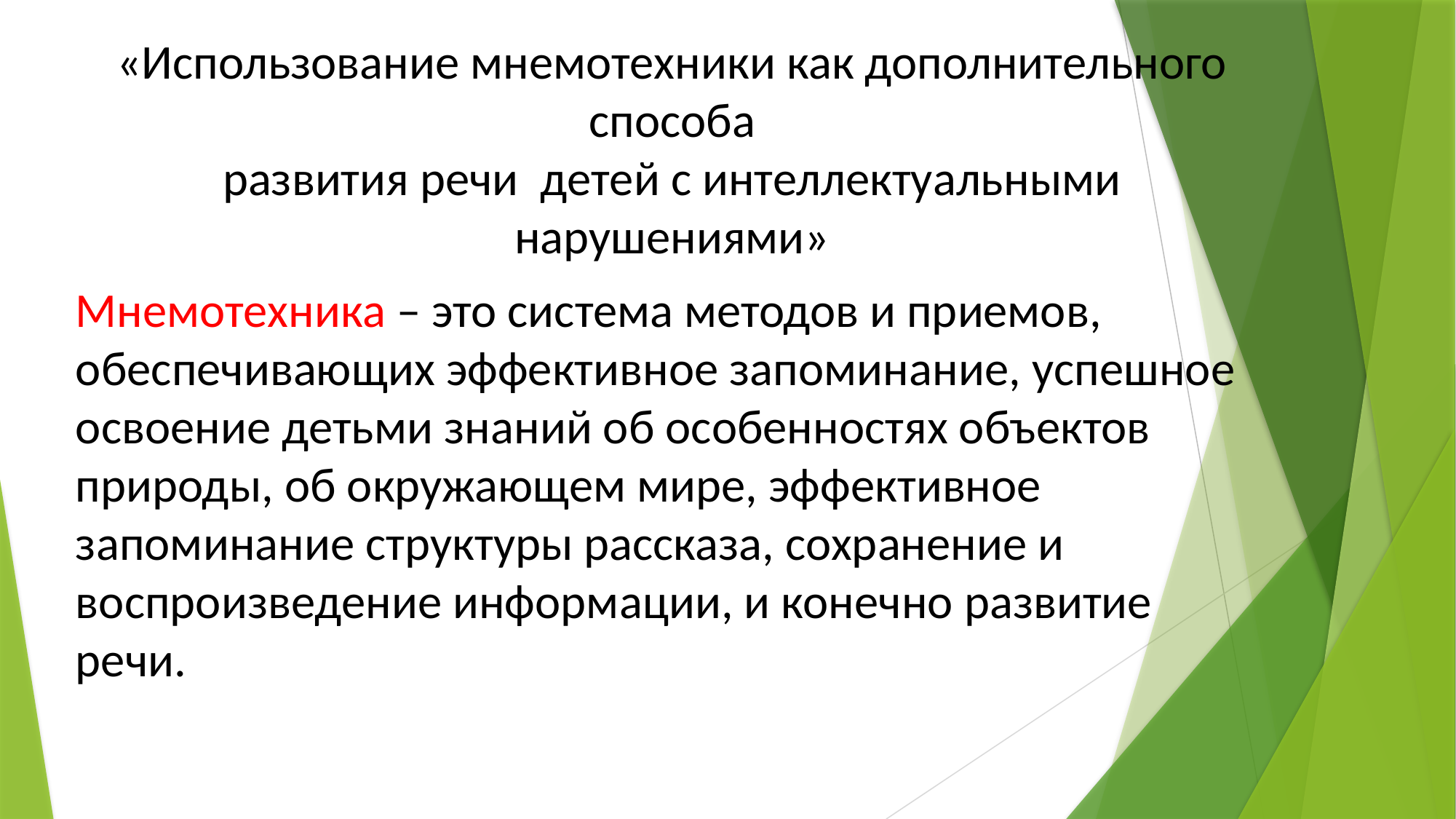

«Использование мнемотехники как дополнительного способа
развития речи  детей с интеллектуальными нарушениями»
Мнемотехника – это система методов и приемов, обеспечивающих эффективное запоминание, успешное освоение детьми знаний об особенностях объектов природы, об окружающем мире, эффективное запоминание структуры рассказа, сохранение и воспроизведение информации, и конечно развитие речи.